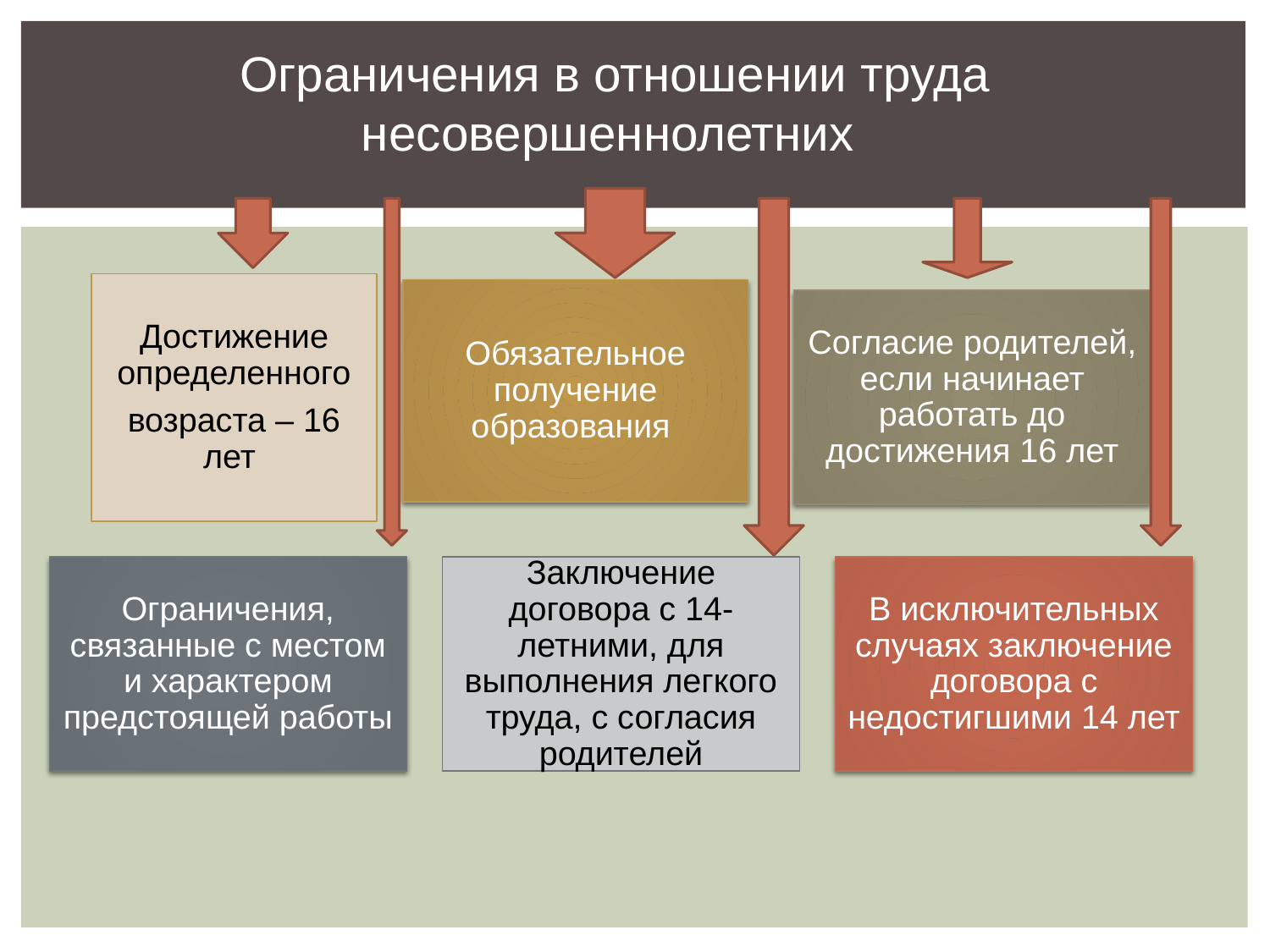

Ограничения в отношении труда несовершеннолетних

Достижение определенного
возраста – 16 лет
Обязательное получение образования
Согласие родителей, если начинает работать до достижения 16 лет
Ограничения, связанные с местом и характером предстоящей работы
Заключение договора с 14-летними, для выполнения легкого труда, с согласия родителей
В исключительных случаях заключение договора с недостигшими 14 лет